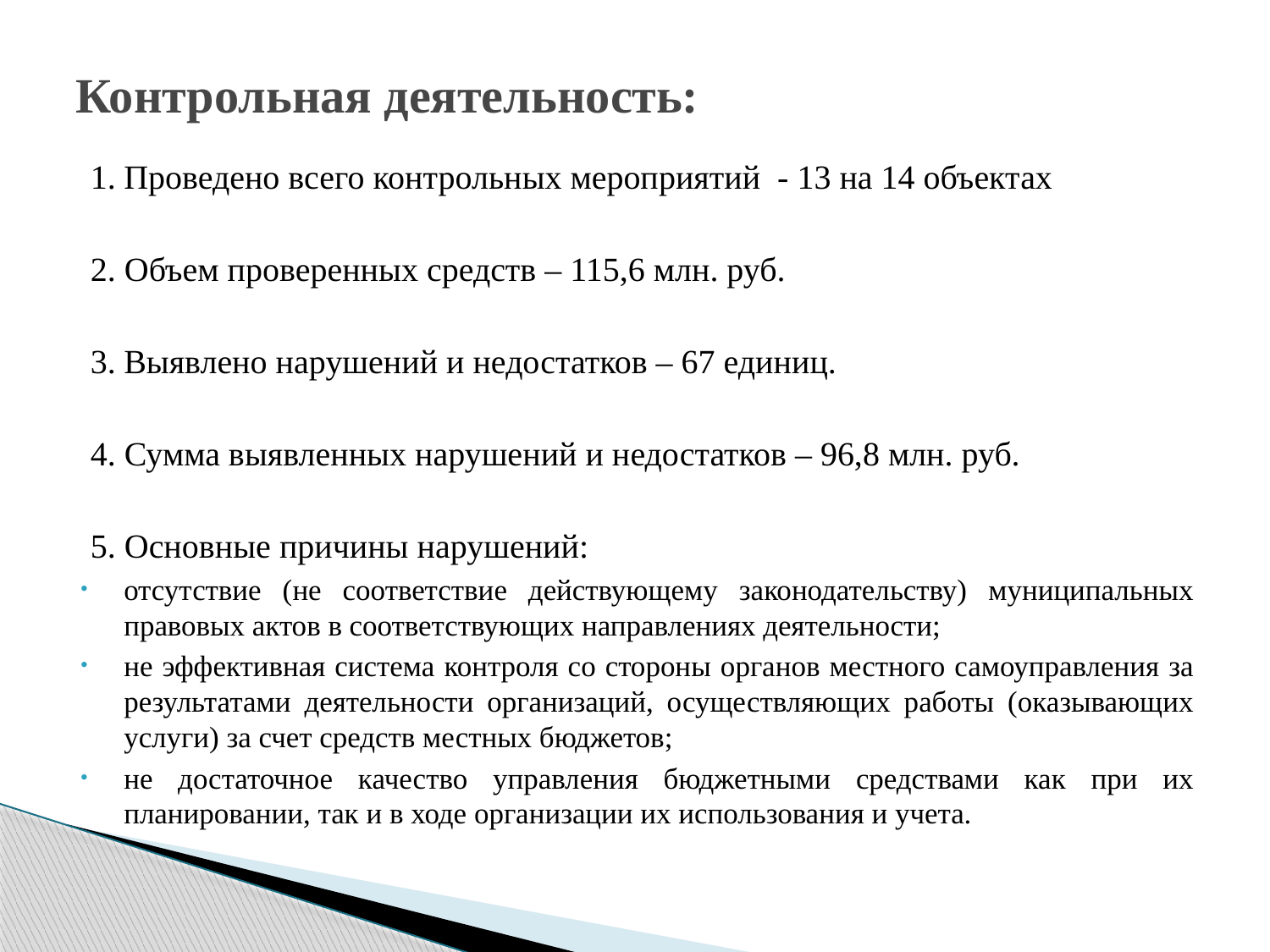

# Контрольная деятельность:
1.	Проведено всего контрольных мероприятий  - 13 на 14 объектах

2. Объем проверенных средств – 115,6 млн. руб.

3.	Выявлено нарушений и недостатков – 67 единиц.

4. Сумма выявленных нарушений и недостатков – 96,8 млн. руб.

5. Основные причины нарушений:
отсутствие (не соответствие действующему законодательству) муниципальных правовых актов в соответствующих направлениях деятельности;
не эффективная система контроля со стороны органов местного самоуправления за результатами деятельности организаций, осуществляющих работы (оказывающих услуги) за счет средств местных бюджетов;
не достаточное качество управления бюджетными средствами как при их планировании, так и в ходе организации их использования и учета.